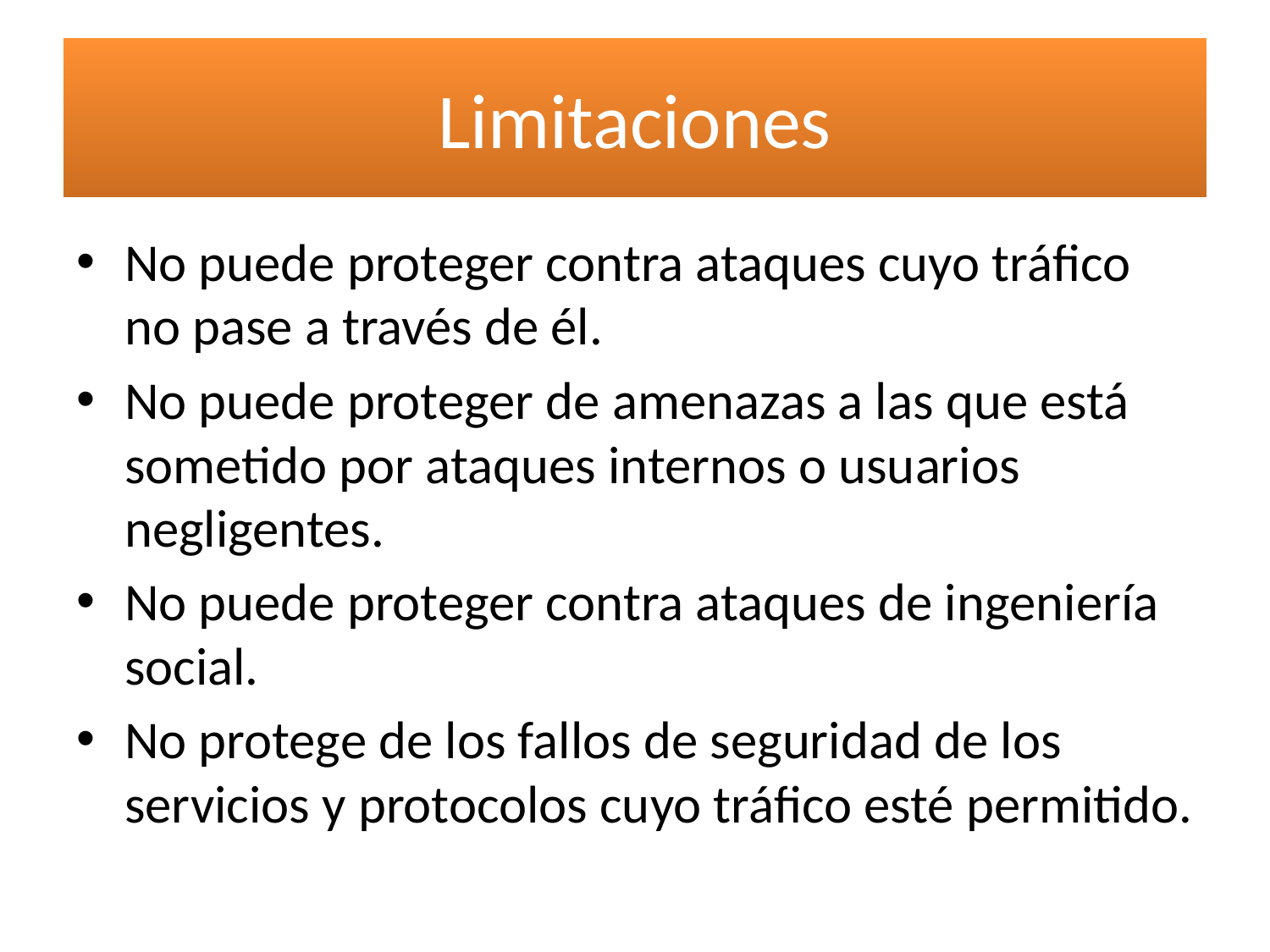

# Limitaciones
No puede proteger contra ataques cuyo tráfico no pase a través de él.
No puede proteger de amenazas a las que está sometido por ataques internos o usuarios negligentes.
No puede proteger contra ataques de ingeniería social.
No protege de los fallos de seguridad de los servicios y protocolos cuyo tráfico esté permitido.